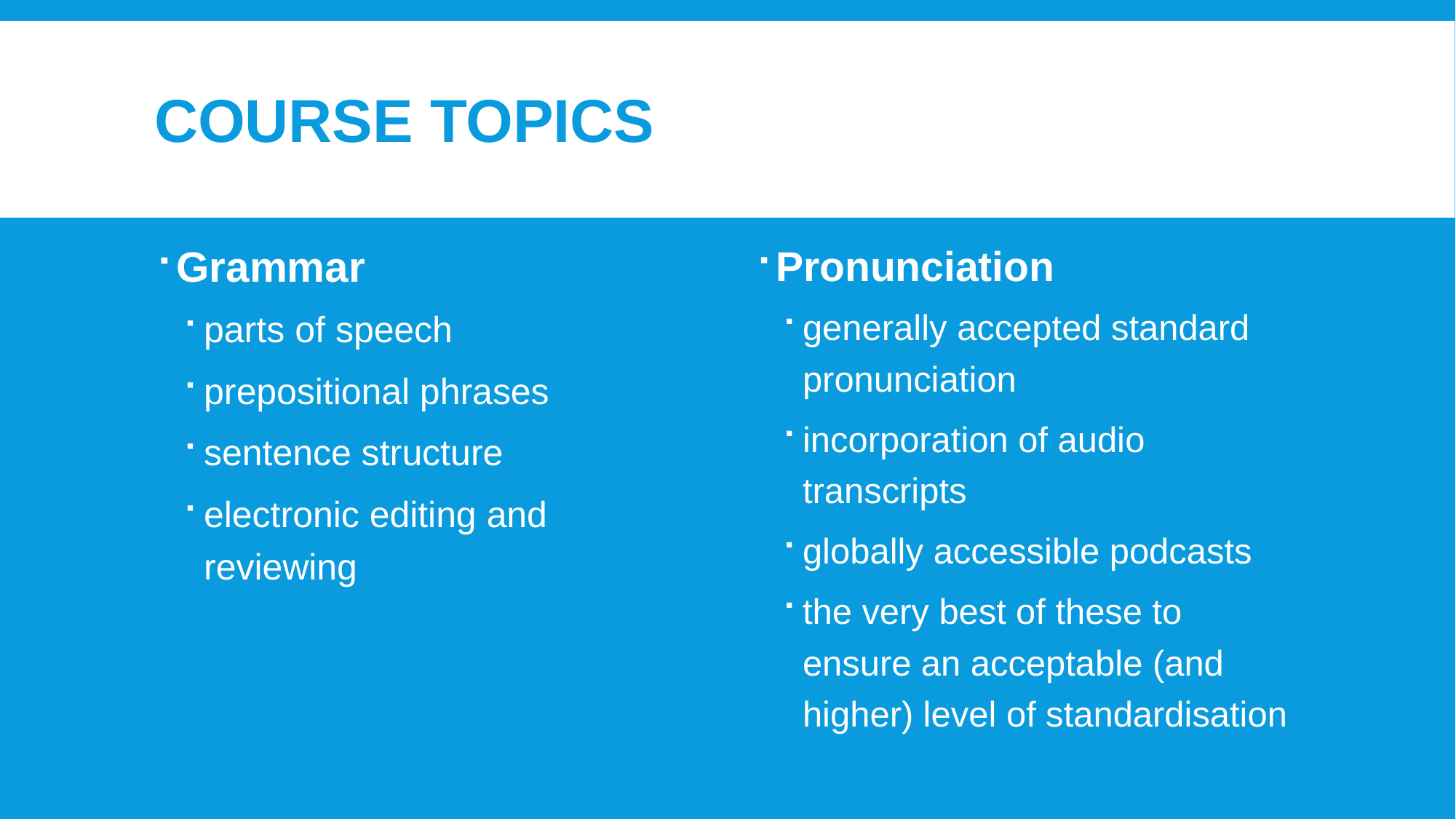

# Course topics
Grammar
parts of speech
prepositional phrases
sentence structure
electronic editing and reviewing
Pronunciation
generally accepted standard pronunciation
incorporation of audio transcripts
globally accessible podcasts
the very best of these to ensure an acceptable (and higher) level of standardisation